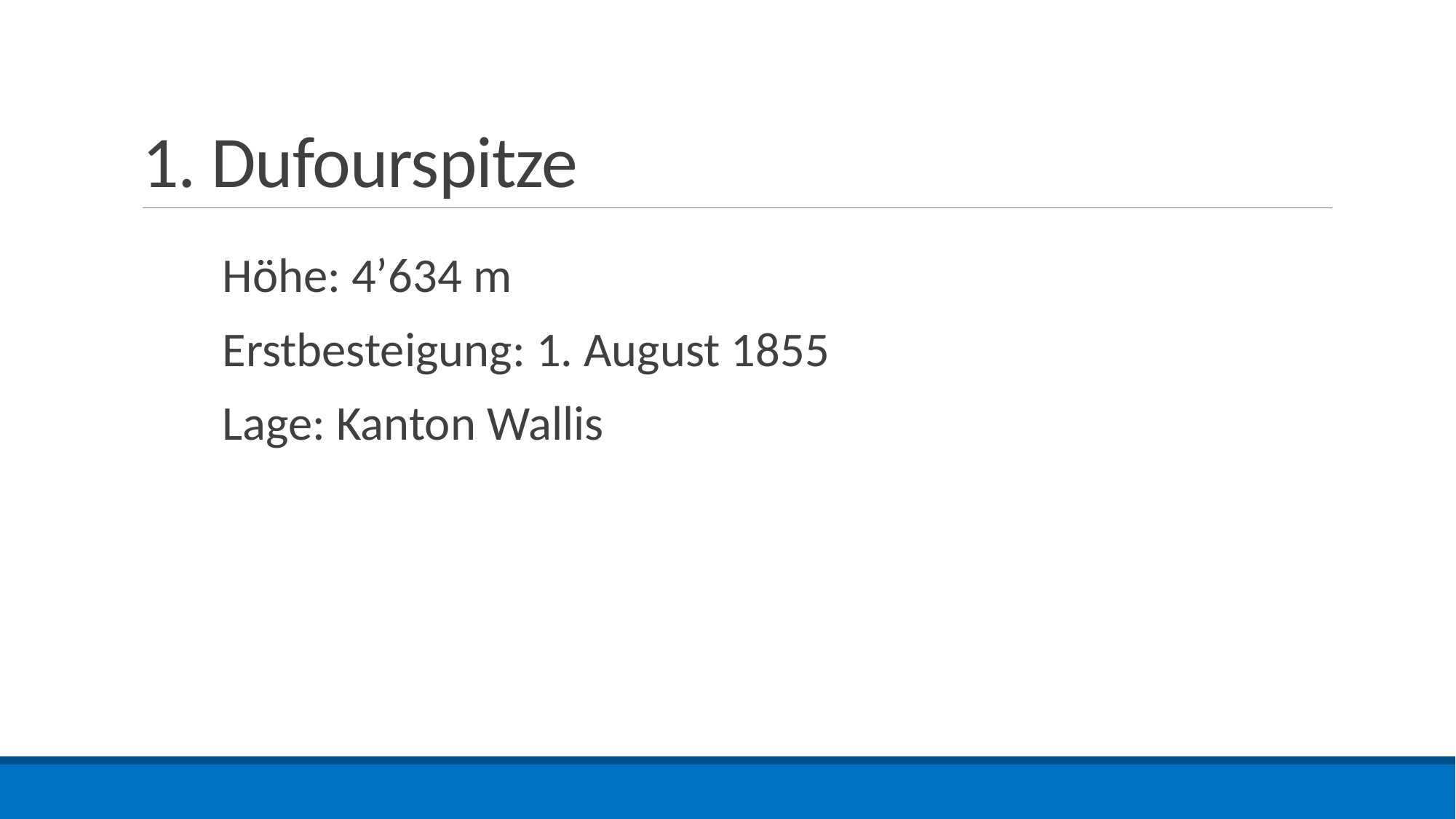

# 1. Dufourspitze

Höhe: 4’634 m
Erstbesteigung: 1. August 1855
Lage: Kanton Wallis